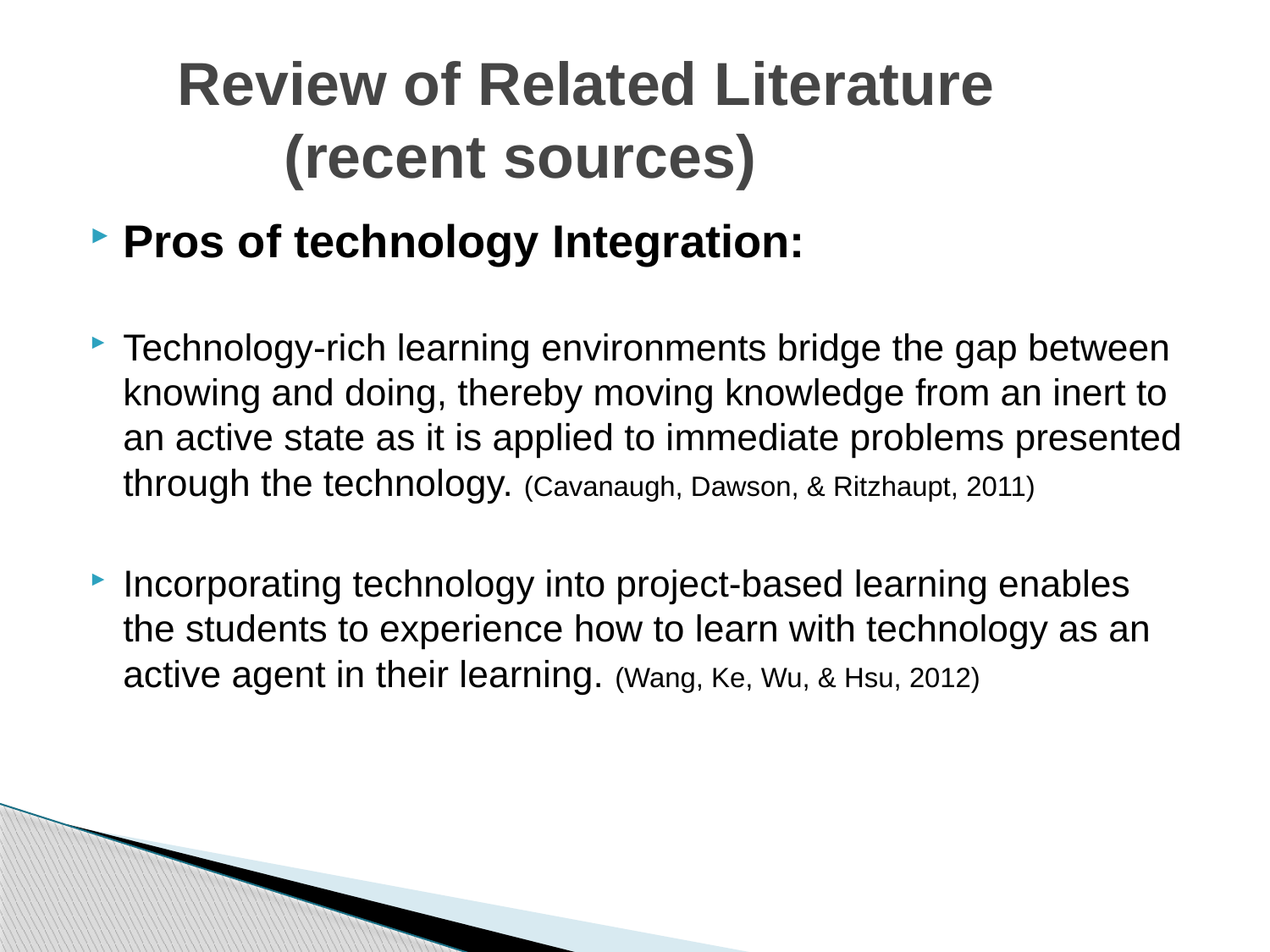

# Review of Related Literature (recent sources)
Pros of technology Integration:

Technology-rich learning environments bridge the gap between knowing and doing, thereby moving knowledge from an inert to an active state as it is applied to immediate problems presented through the technology. (Cavanaugh, Dawson, & Ritzhaupt, 2011)

Incorporating technology into project-based learning enables the students to experience how to learn with technology as an active agent in their learning. (Wang, Ke, Wu, & Hsu, 2012)